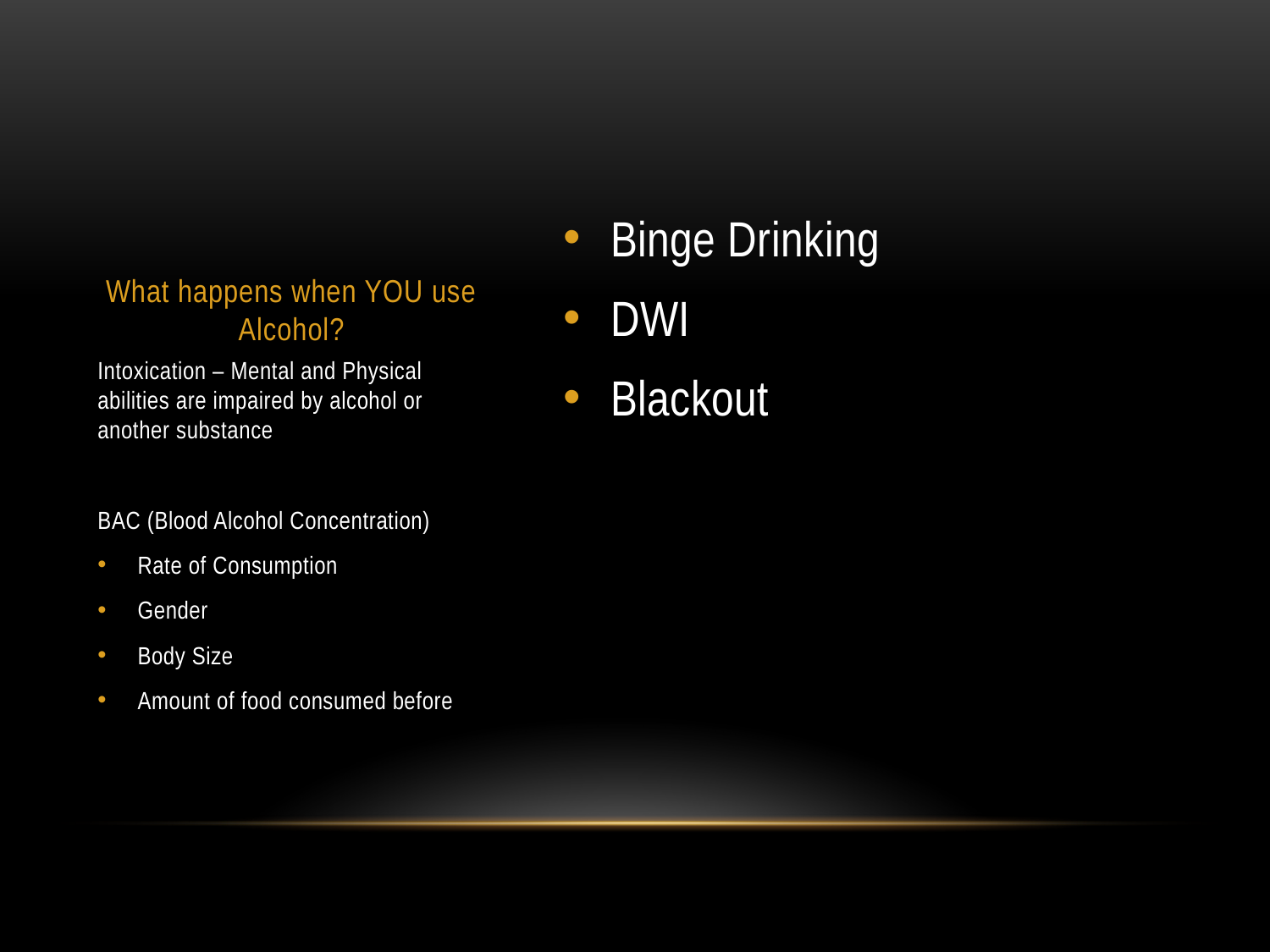

# What happens when YOU use Alcohol?
Binge Drinking
DWI
Blackout
Intoxication – Mental and Physical abilities are impaired by alcohol or another substance

BAC (Blood Alcohol Concentration)
Rate of Consumption
Gender
Body Size
Amount of food consumed before